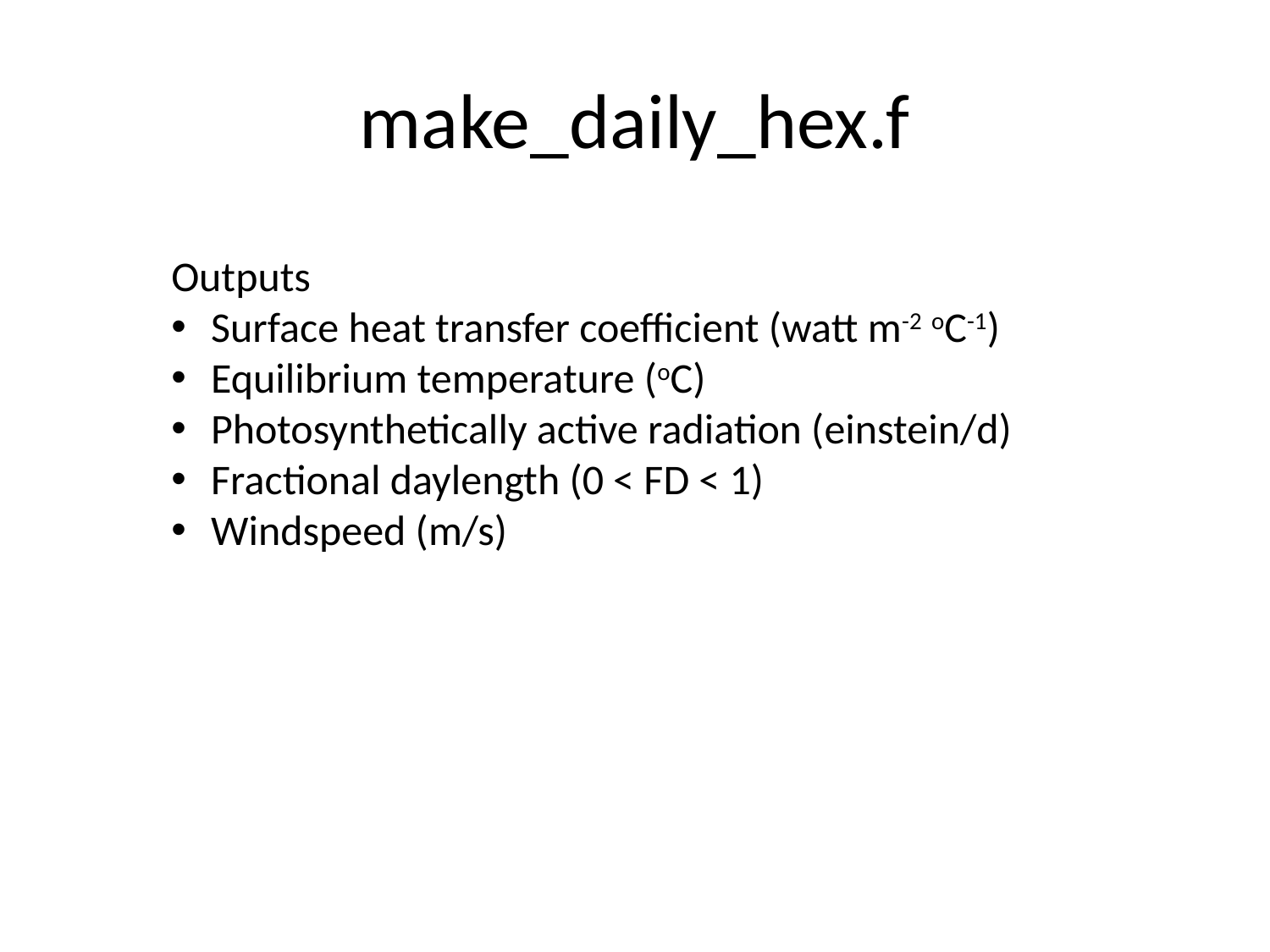

# make_daily_hex.f
Outputs
Surface heat transfer coefficient (watt m-2 oC-1)
Equilibrium temperature (oC)
Photosynthetically active radiation (einstein/d)
Fractional daylength (0 < FD < 1)
Windspeed (m/s)